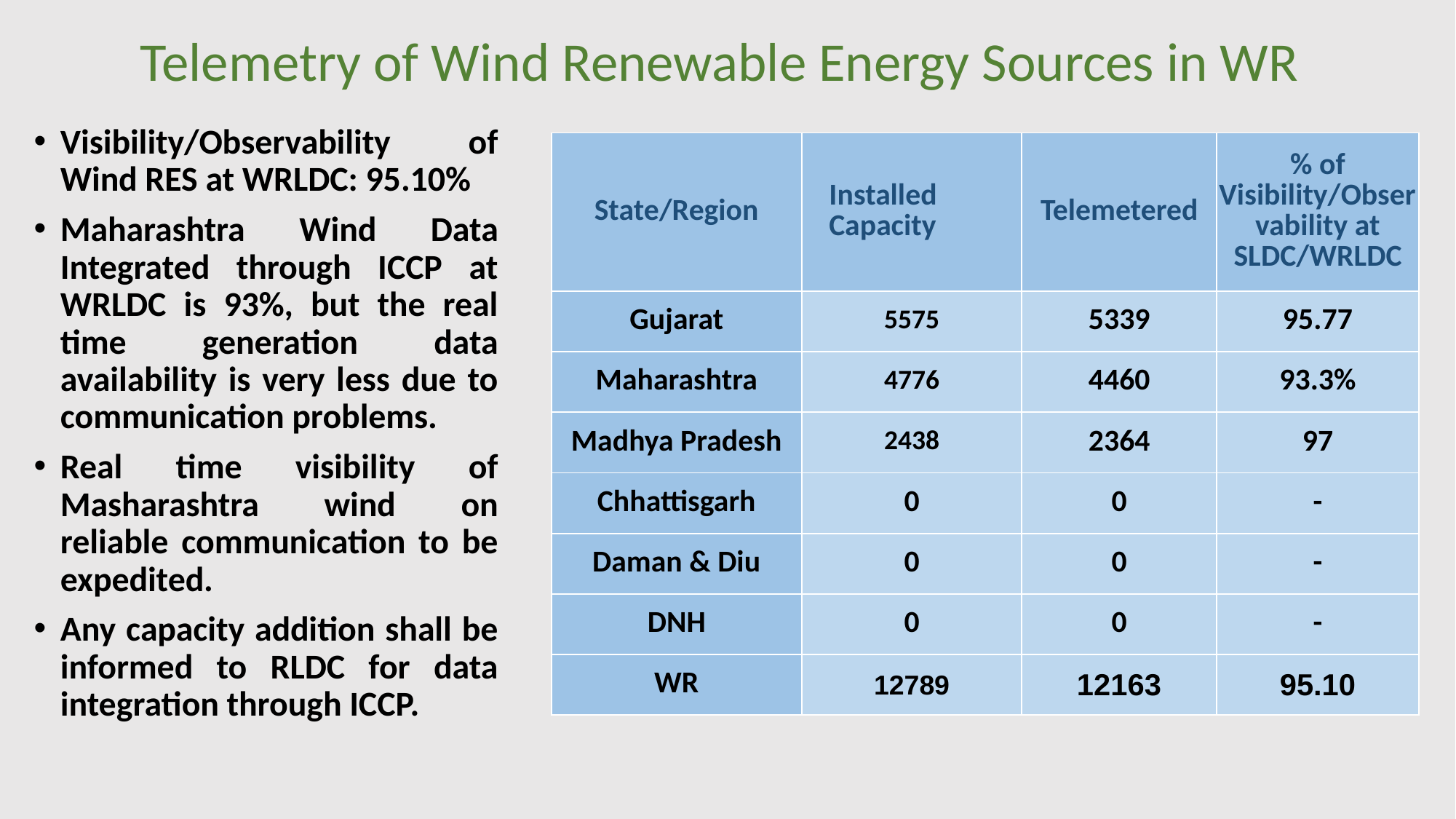

# Telemetry of Wind Renewable Energy Sources in WR
Visibility/Observability of Wind RES at WRLDC: 95.10%
Maharashtra Wind Data Integrated through ICCP at WRLDC is 93%, but the real time generation data availability is very less due to communication problems.
Real time visibility of Masharashtra wind on reliable communication to be expedited.
Any capacity addition shall be informed to RLDC for data integration through ICCP.
| State/Region | Installed Capacity | Telemetered | % of Visibility/Observability at SLDC/WRLDC |
| --- | --- | --- | --- |
| Gujarat | 5575 | 5339 | 95.77 |
| Maharashtra | 4776 | 4460 | 93.3% |
| Madhya Pradesh | 2438 | 2364 | 97 |
| Chhattisgarh | 0 | 0 | - |
| Daman & Diu | 0 | 0 | - |
| DNH | 0 | 0 | - |
| WR | 12789 | 12163 | 95.10 |